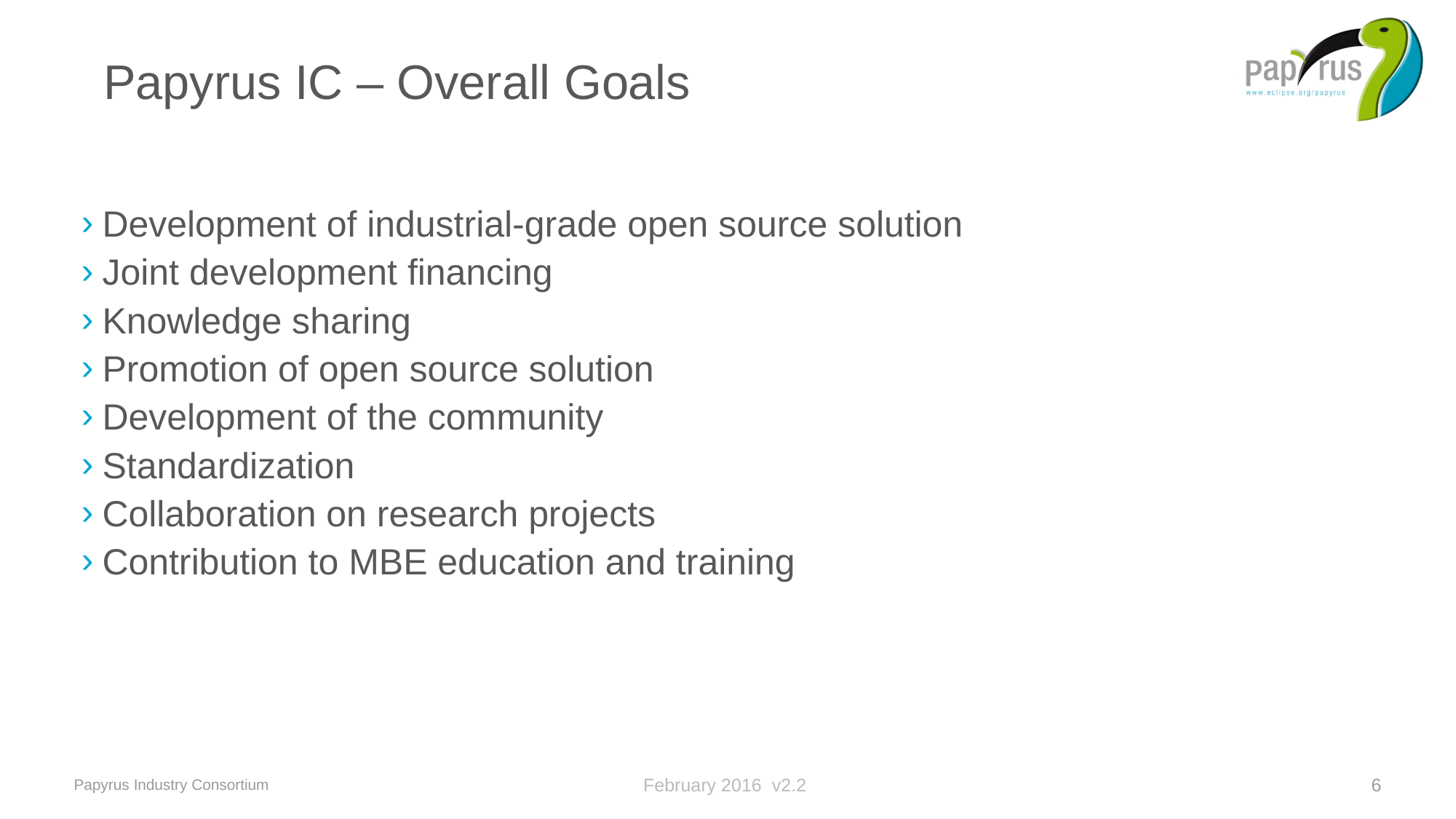

# Papyrus IC – Overall Goals
Development of industrial-grade open source solution
Joint development financing
Knowledge sharing
Promotion of open source solution
Development of the community
Standardization
Collaboration on research projects
Contribution to MBE education and training

Papyrus Industry Consortium
February 2016  v2.2
6